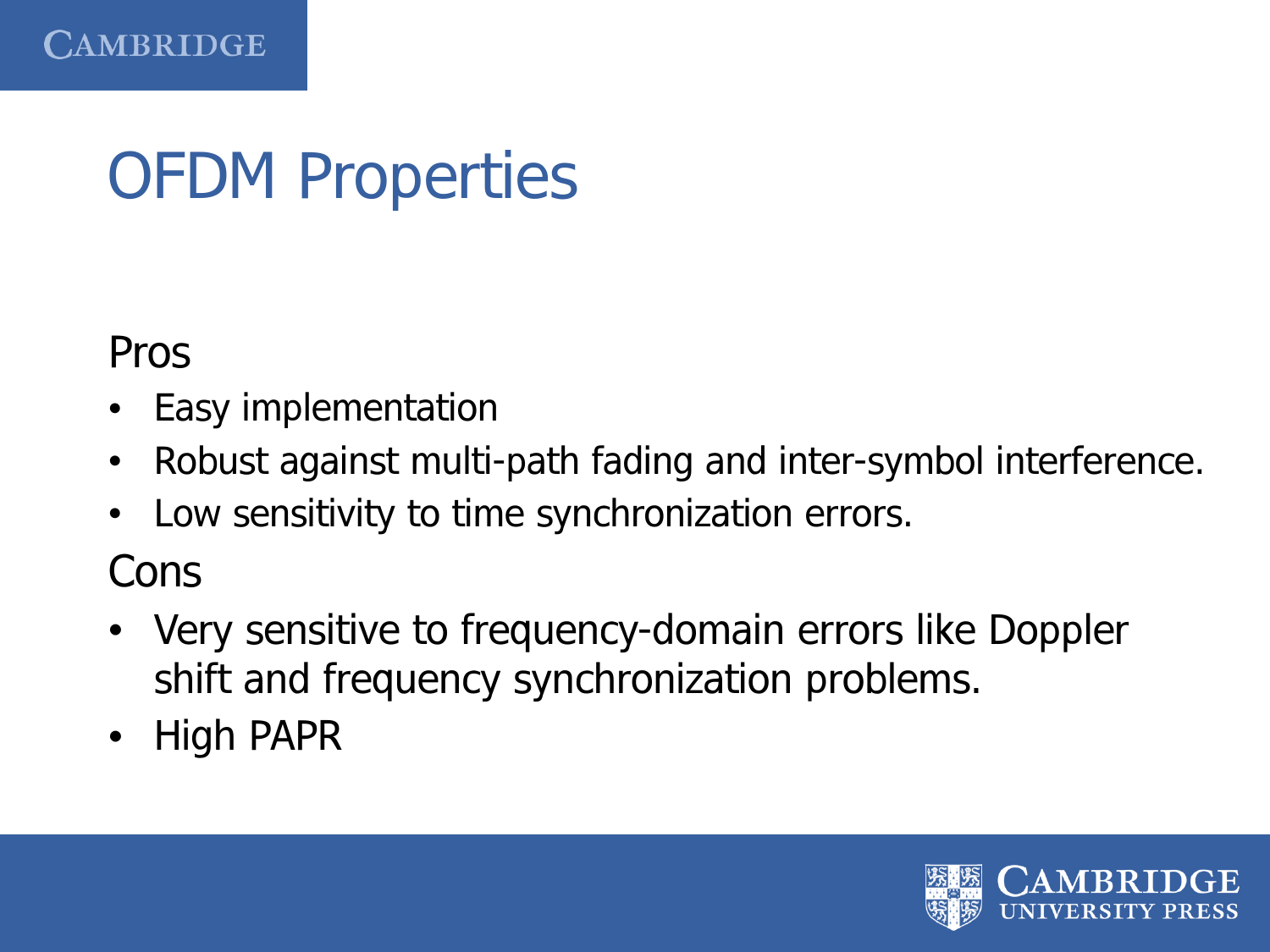

# OFDM Properties
Pros
Easy implementation
Robust against multi-path fading and inter-symbol interference.
Low sensitivity to time synchronization errors.
Cons
Very sensitive to frequency-domain errors like Doppler shift and frequency synchronization problems.
High PAPR